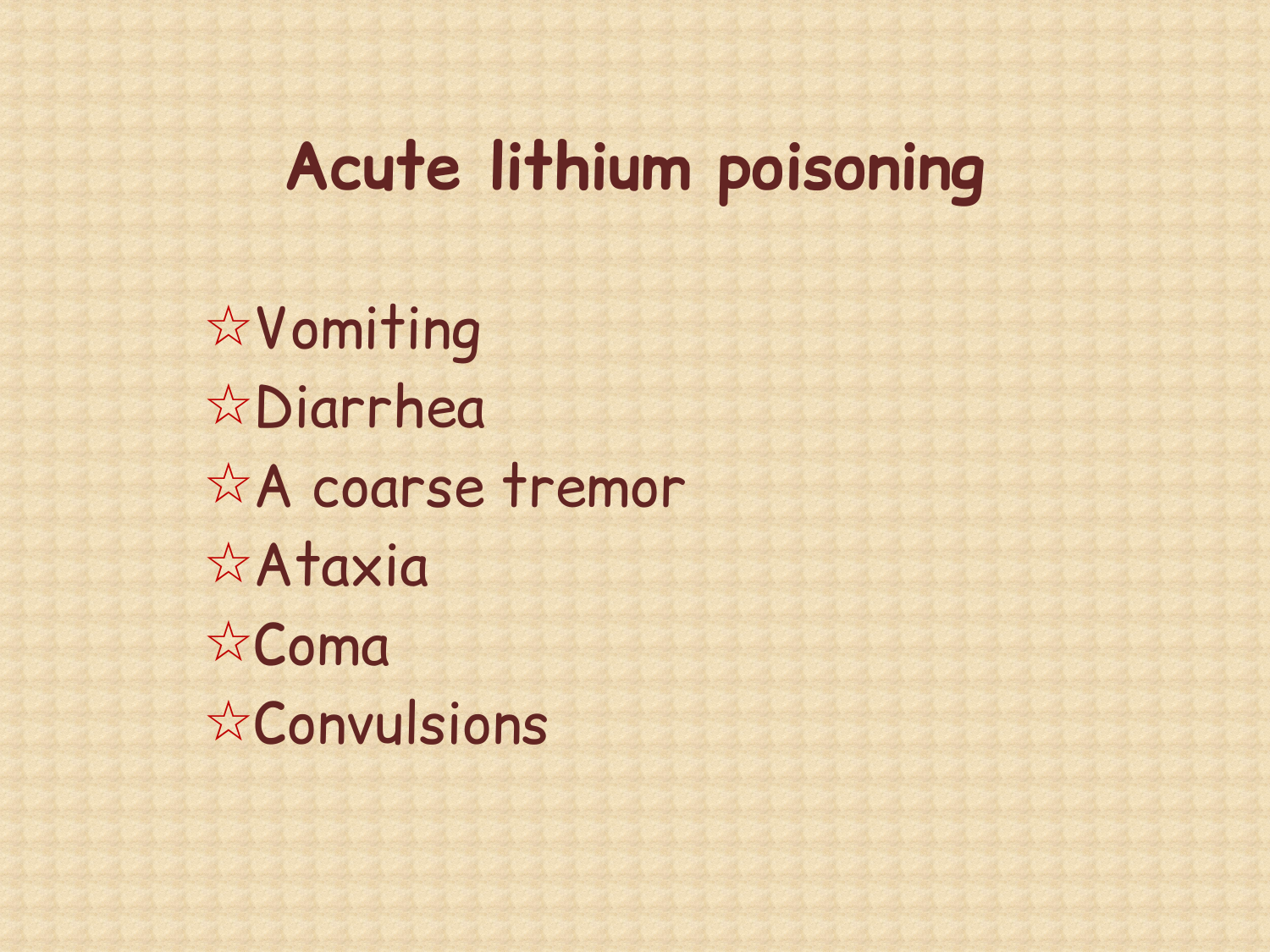

Acute lithium poisoning

Vomiting
Diarrhea
A coarse tremor
Ataxia
Coma
Convulsions